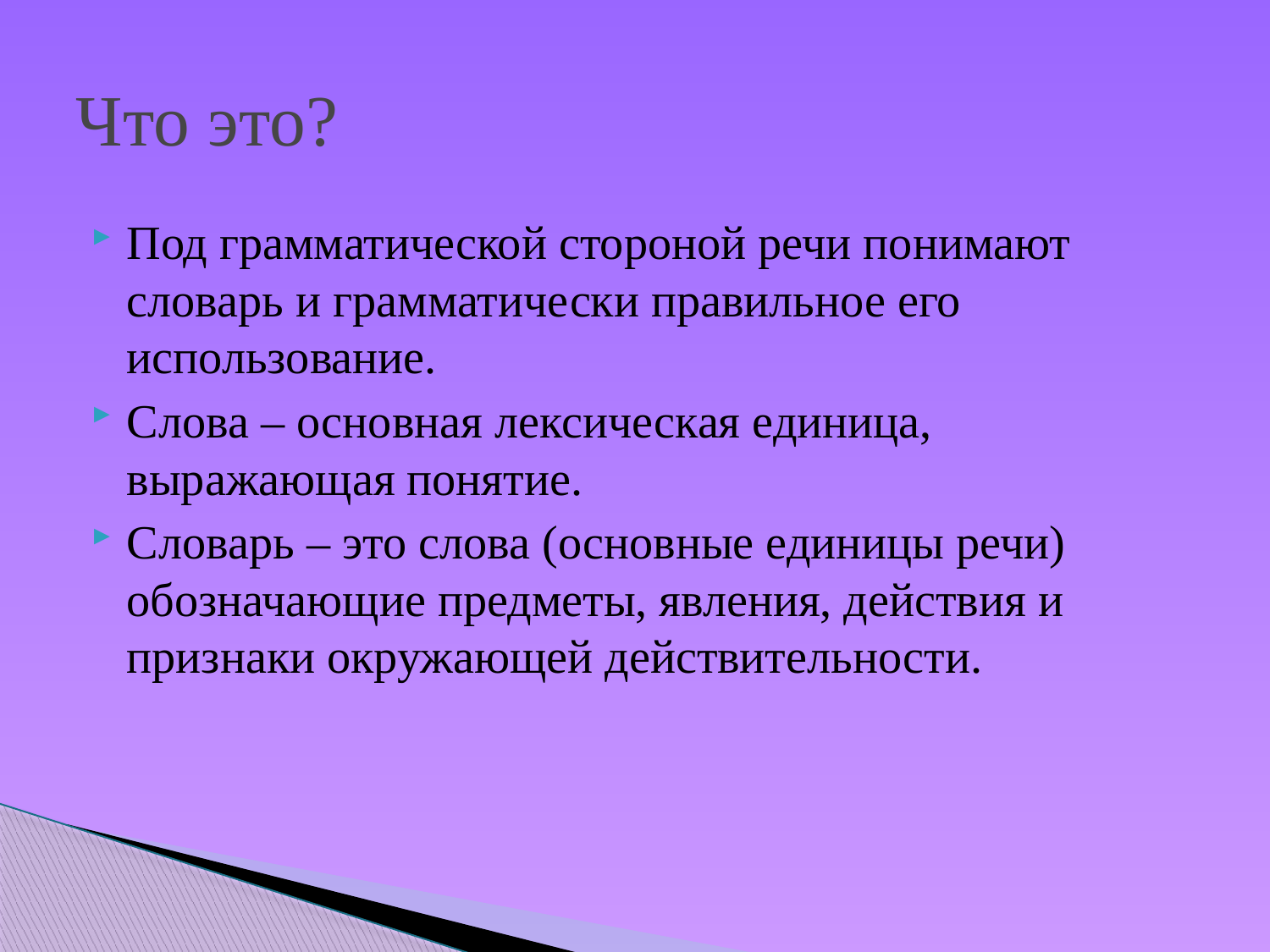

# Что это?
Под грамматической стороной речи понимают словарь и грамматически правильное его использование.
Слова – основная лексическая единица, выражающая понятие.
Словарь – это слова (основные единицы речи) обозначающие предметы, явления, действия и признаки окружающей действительности.